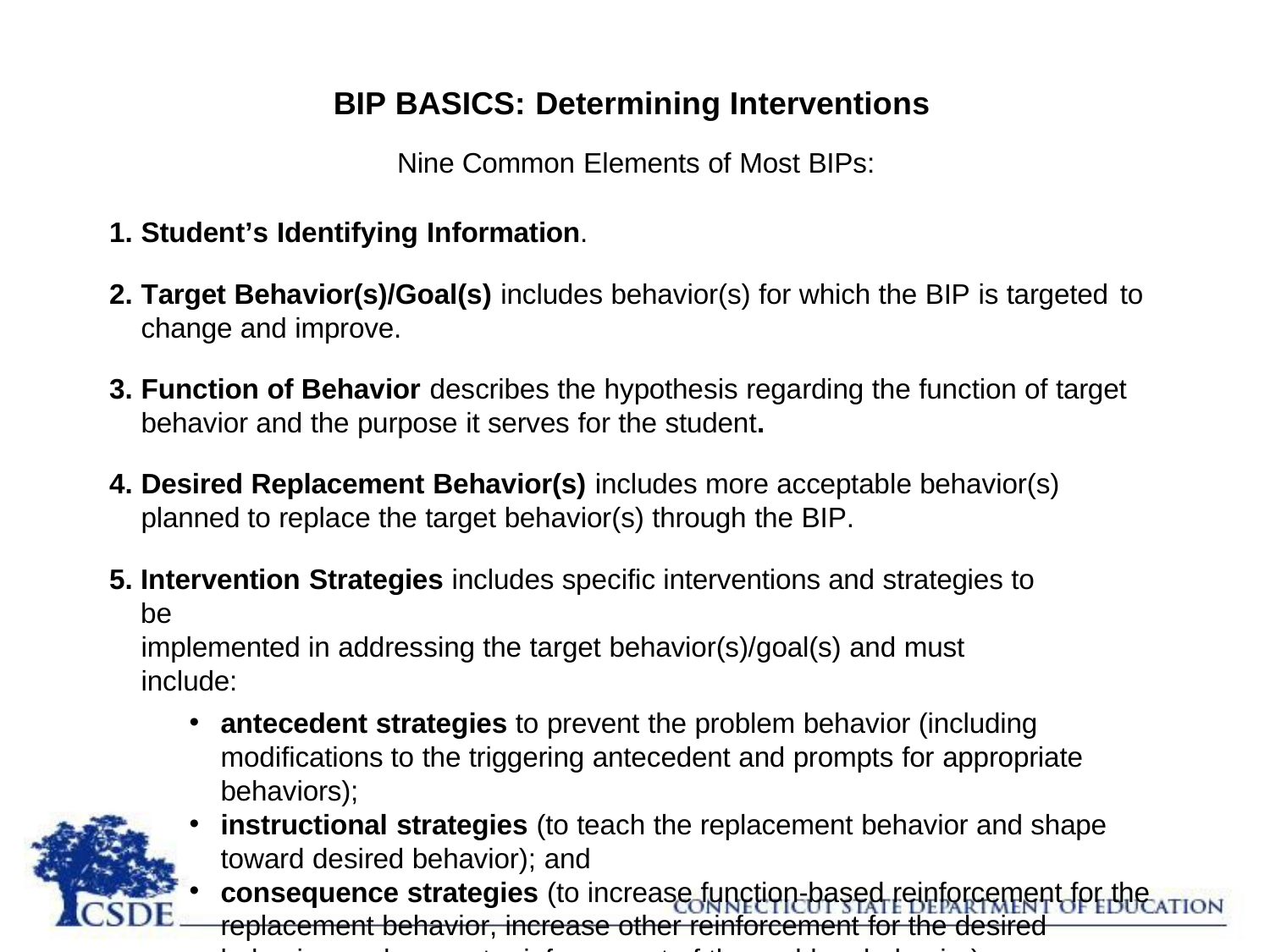

# BIP BASICS: Determining Interventions
Nine Common Elements of Most BIPs:

Student’s Identifying Information.

Target Behavior(s)/Goal(s) includes behavior(s) for which the BIP is targeted to change and improve.

Function of Behavior describes the hypothesis regarding the function of target behavior and the purpose it serves for the student.

Desired Replacement Behavior(s) includes more acceptable behavior(s) planned to replace the target behavior(s) through the BIP.

Intervention Strategies includes specific interventions and strategies to be
implemented in addressing the target behavior(s)/goal(s) and must include:
antecedent strategies to prevent the problem behavior (including modifications to the triggering antecedent and prompts for appropriate behaviors);
instructional strategies (to teach the replacement behavior and shape toward desired behavior); and
consequence strategies (to increase function-based reinforcement for the replacement behavior, increase other reinforcement for the desired behavior, and prevent reinforcement of the problem behavior).